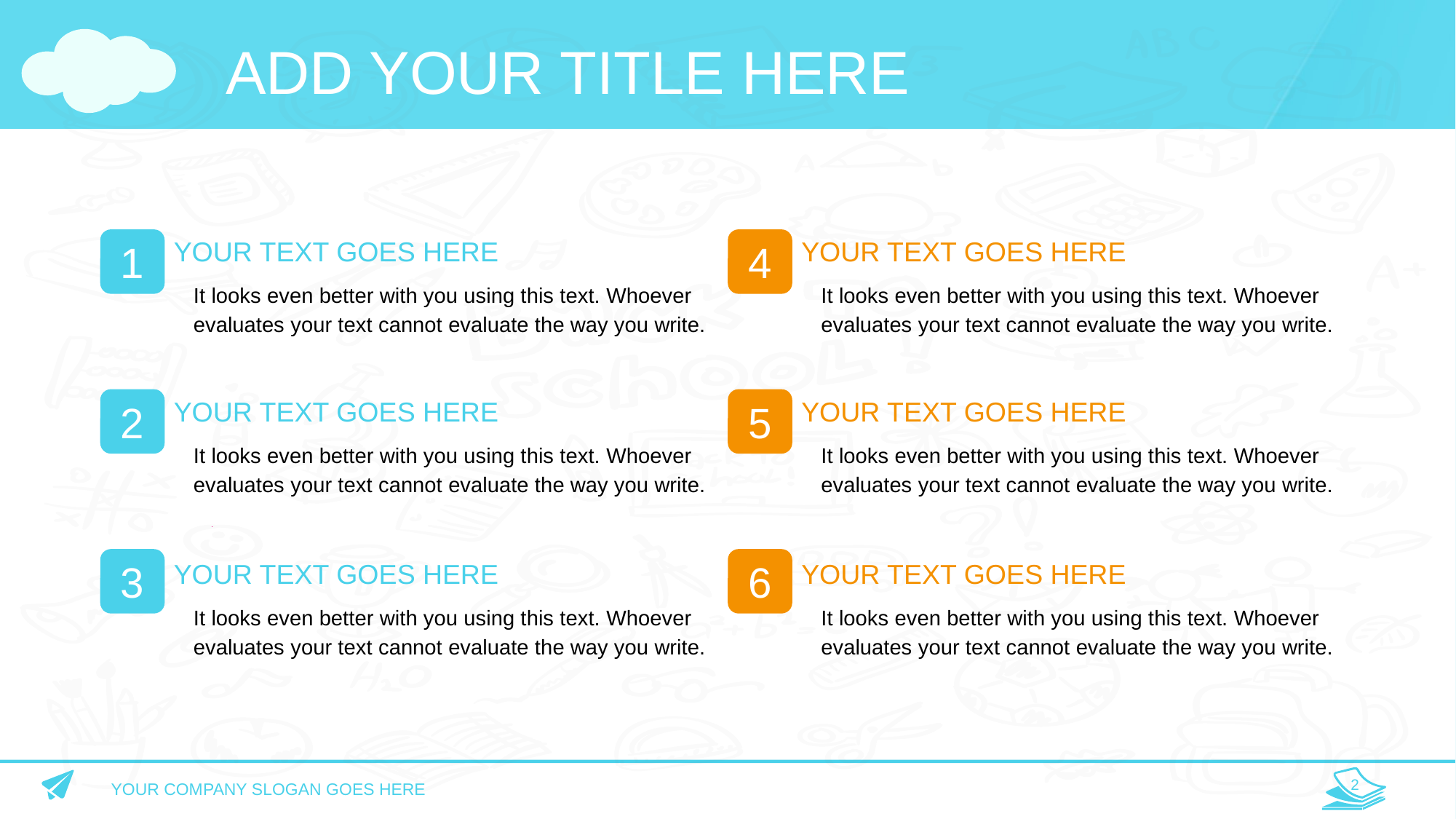

# ADD YOUR TITLE HERE
YOUR TEXT GOES HERE
YOUR TEXT GOES HERE
1
4
It looks even better with you using this text. Whoever evaluates your text cannot evaluate the way you write.
It looks even better with you using this text. Whoever evaluates your text cannot evaluate the way you write.
2
YOUR TEXT GOES HERE
5
YOUR TEXT GOES HERE
It looks even better with you using this text. Whoever evaluates your text cannot evaluate the way you write.
It looks even better with you using this text. Whoever evaluates your text cannot evaluate the way you write.
3
6
YOUR TEXT GOES HERE
YOUR TEXT GOES HERE
It looks even better with you using this text. Whoever evaluates your text cannot evaluate the way you write.
It looks even better with you using this text. Whoever evaluates your text cannot evaluate the way you write.
YOUR COMPANY SLOGAN GOES HERE